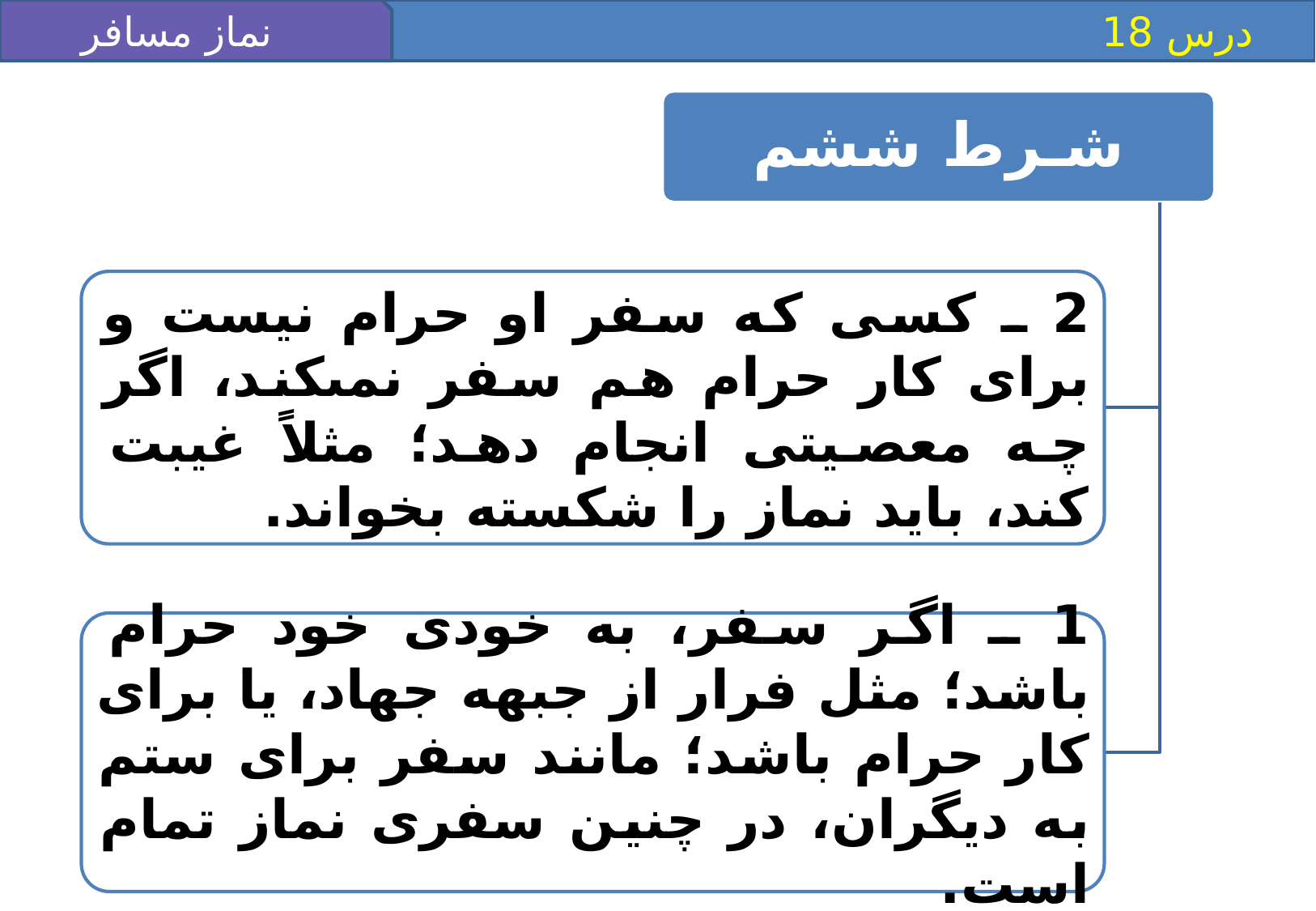

نماز مسافر (1)
 درس 18
شـرط ششم

2 ـ كسى كه سفر او حرام نيست و براى كار حرام هم سفر نمى‏كند، اگر چه معصيتى انجام دهد؛ مثلاً غيبت كند، بايد نماز را شكسته بخواند.
1 ـ اگر سفر، به خودى خود حرام باشد؛ مثل فرار از جبهه جهاد، يا براى كار حرام باشد؛ مانند سفر براى ستم به ديگران، در چنين سفرى نماز تمام است.